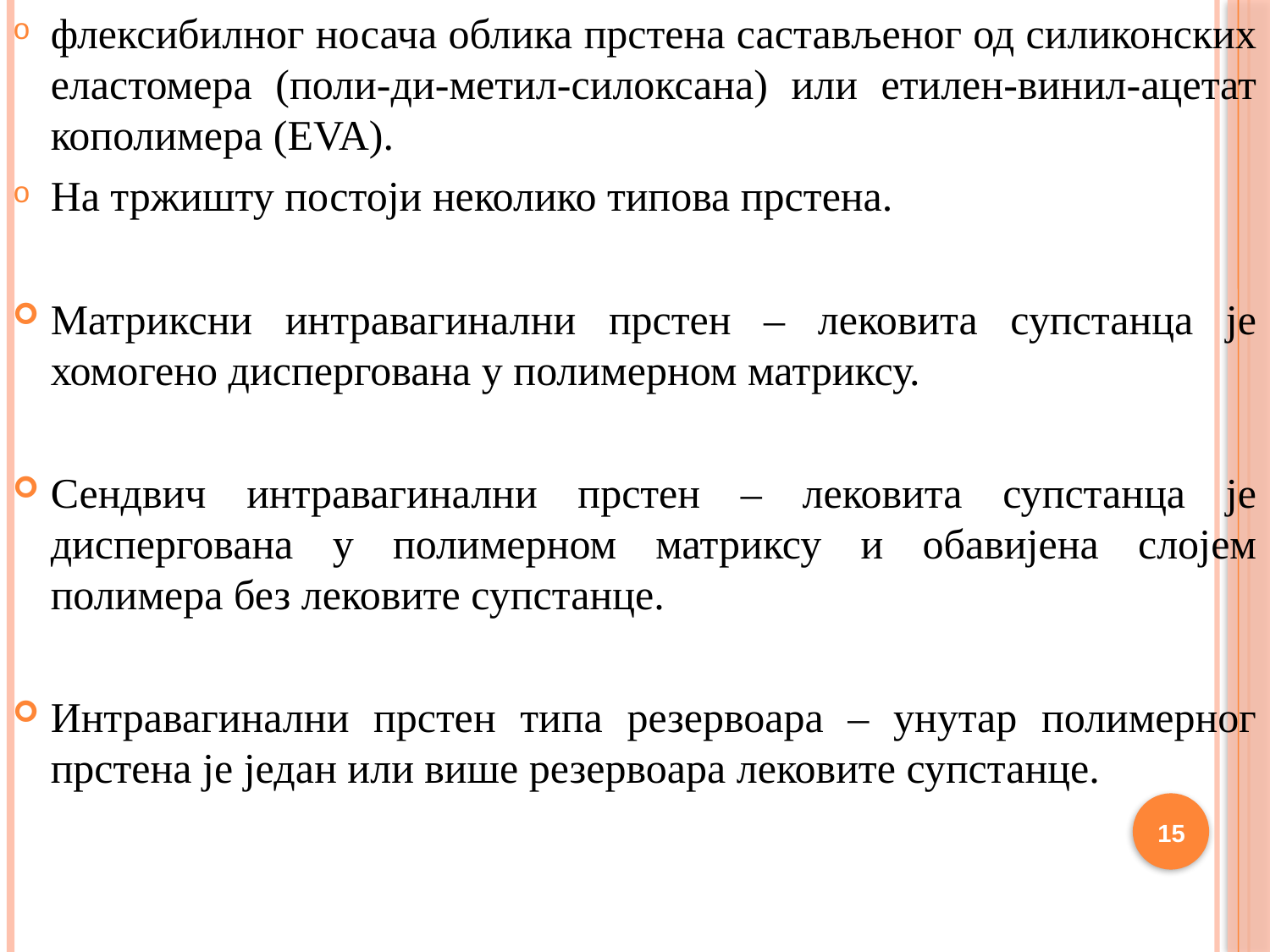

флексибилног носача облика прстена састављеног од силиконских еластомера (поли-ди-метил-силоксана) или етилен-винил-ацетат кополимера (EVA).
На тржишту постоји неколико типова прстена.

Матриксни интравагинални прстен – лековита супстанца је хомогено диспергована у полимерном матриксу.

Сендвич интравагинални прстен – лековита супстанца је диспергована у полимерном матриксу и обавијена слојем полимера без лековите супстанце.

Интравагинални прстен типа резервоара – унутар полимерног прстена је један или више резервоара лековите супстанце.

15